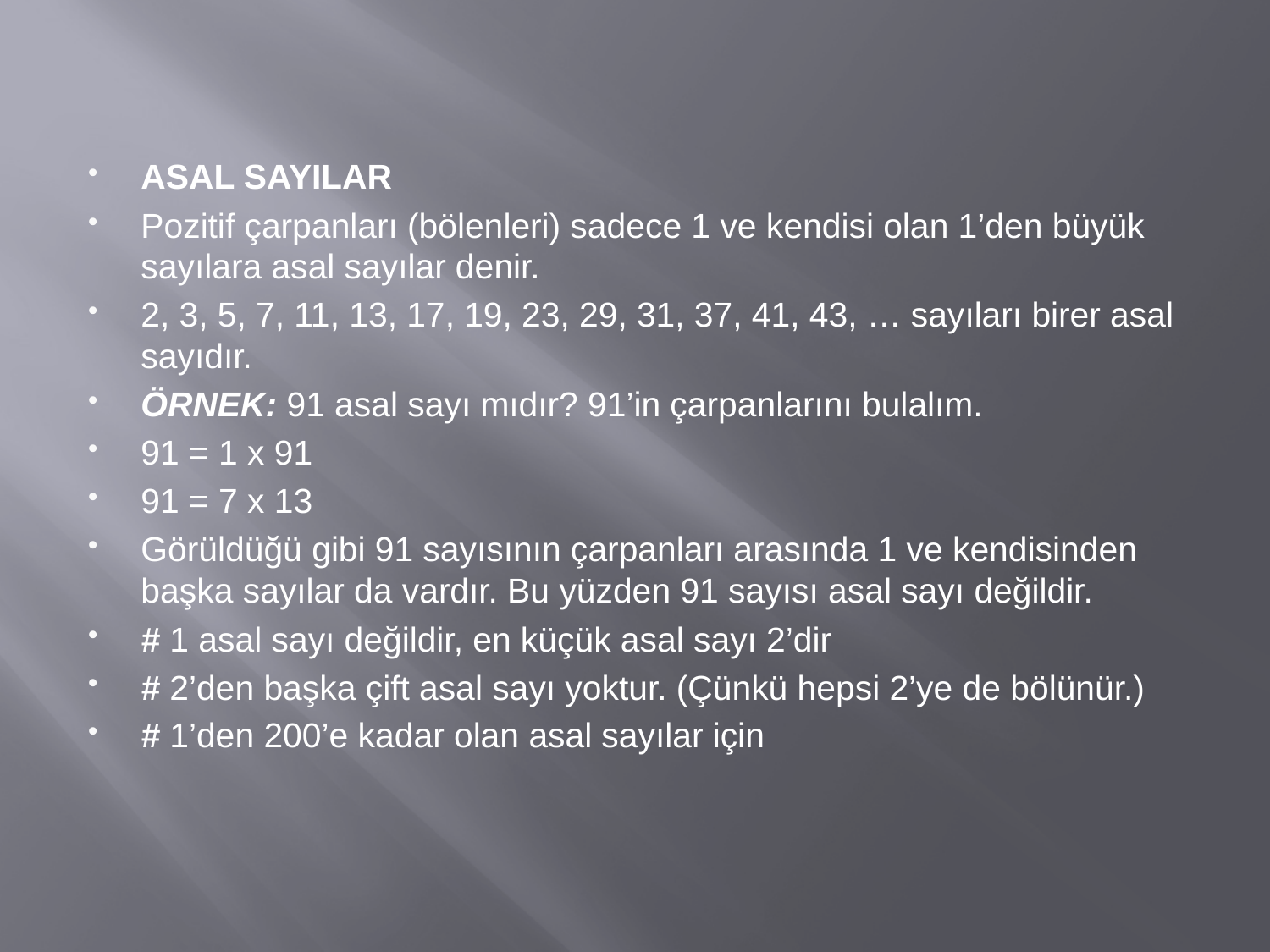

ASAL SAYILAR
Pozitif çarpanları (bölenleri) sadece 1 ve kendisi olan 1’den büyük sayılara asal sayılar denir.
2, 3, 5, 7, 11, 13, 17, 19, 23, 29, 31, 37, 41, 43, … sayıları birer asal sayıdır.
ÖRNEK: 91 asal sayı mıdır? 91’in çarpanlarını bulalım.
91 = 1 x 91
91 = 7 x 13
Görüldüğü gibi 91 sayısının çarpanları arasında 1 ve kendisinden başka sayılar da vardır. Bu yüzden 91 sayısı asal sayı değildir.
# 1 asal sayı değildir, en küçük asal sayı 2’dir
# 2’den başka çift asal sayı yoktur. (Çünkü hepsi 2’ye de bölünür.)
# 1’den 200’e kadar olan asal sayılar için